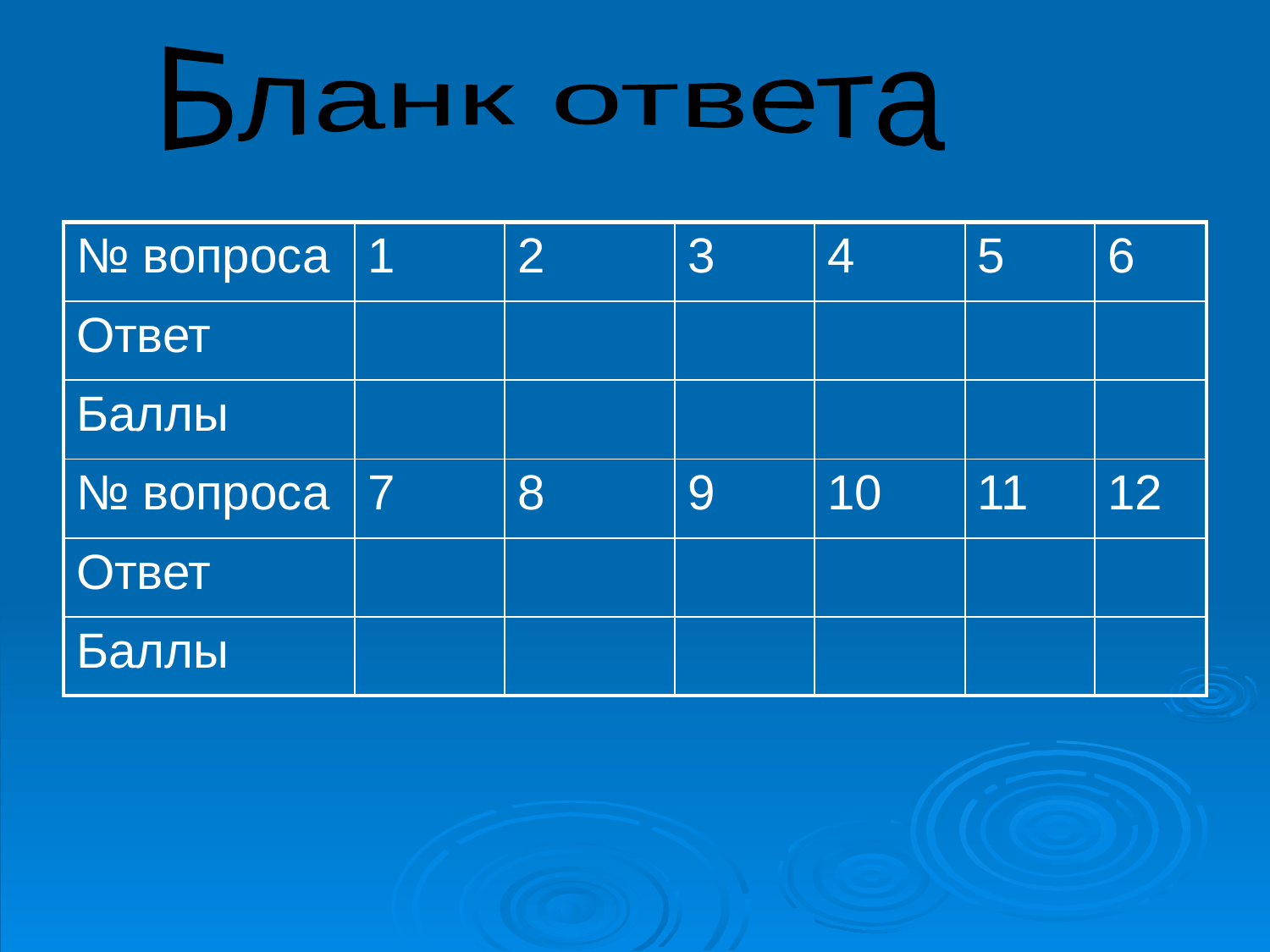

Бланк ответа
| № вопроса | 1 | 2 | 3 | 4 | 5 | 6 |
| --- | --- | --- | --- | --- | --- | --- |
| Ответ |  |  |  |  |  |  |
| Баллы |  |  |  |  |  |  |
| № вопроса | 7 | 8 | 9 | 10 | 11 | 12 |
| Ответ |  |  |  |  |  |  |
| Баллы |  |  |  |  |  |  |